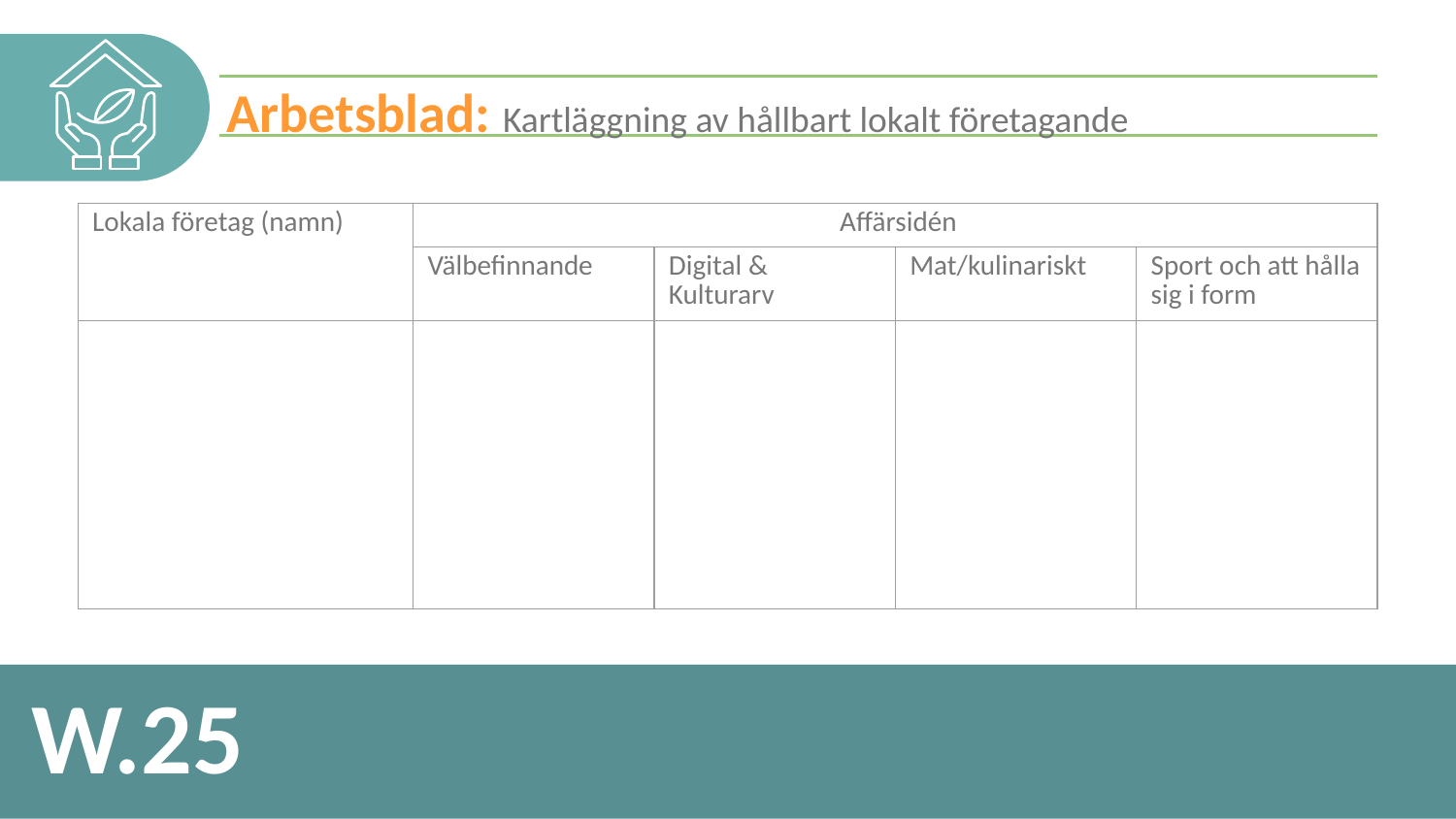

Arbetsblad: Kartläggning av hållbart lokalt företagande

| Lokala företag (namn) | Affärsidén |  |  |  |
| --- | --- | --- | --- | --- |
|  | Välbefinnande | Digital & Kulturarv | Mat/kulinariskt | Sport och att hålla sig i form |
|  |  |  |  |  |

W.25
69